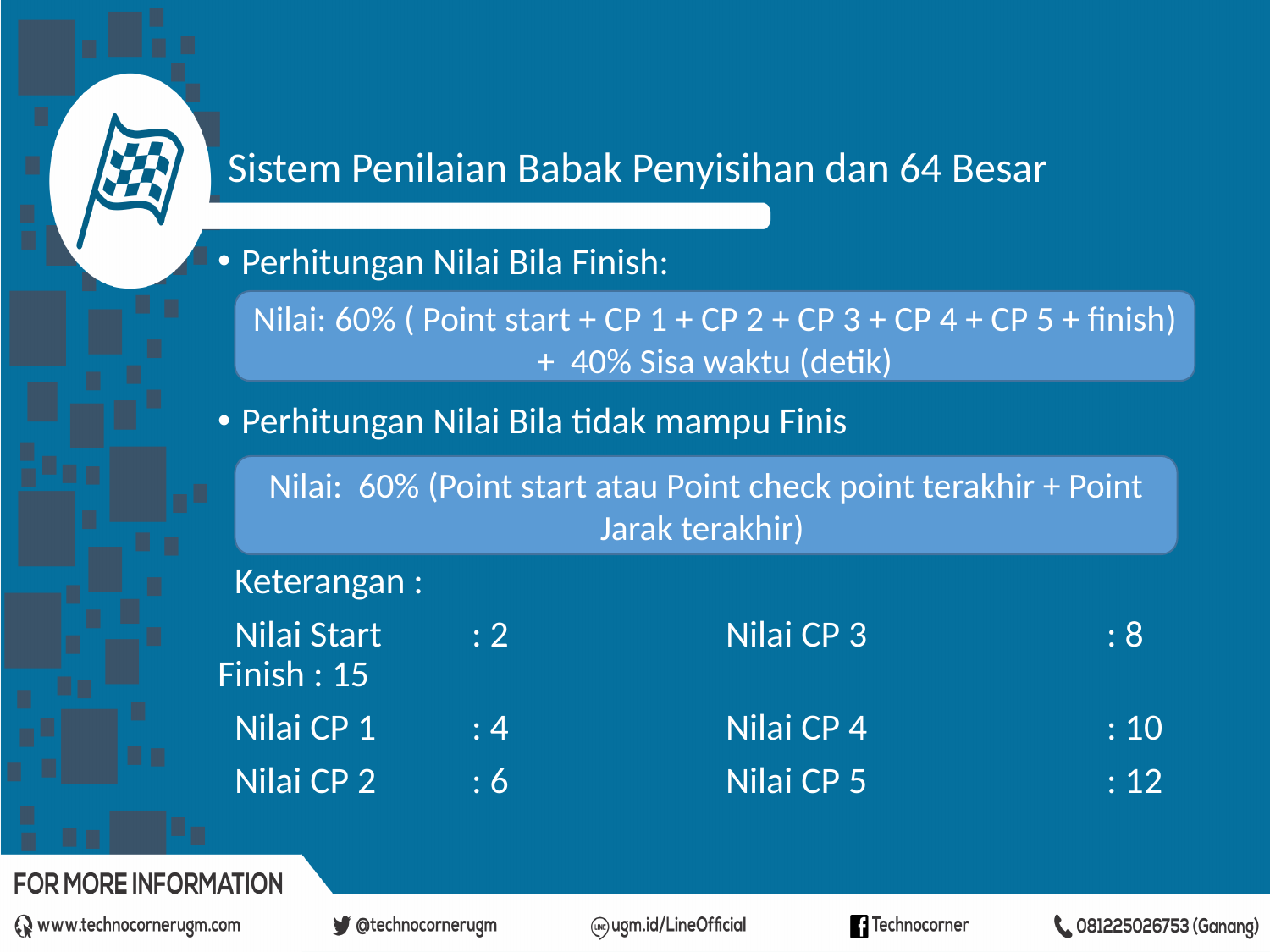

# Sistem Penilaian Babak Penyisihan dan 64 Besar
Perhitungan Nilai Bila Finish:

Perhitungan Nilai Bila tidak mampu Finis

  Keterangan :
  Nilai Start 	: 2		Nilai CP 3		: 8	Finish : 15
  Nilai CP 1	: 4 		Nilai CP 4		: 10
  Nilai CP 2	: 6		Nilai CP 5		: 12

Nilai: 60% ( Point start + CP 1 + CP 2 + CP 3 + CP 4 + CP 5 + finish) +  40% Sisa waktu (detik)

Nilai:  60% (Point start atau Point check point terakhir + Point Jarak terakhir)